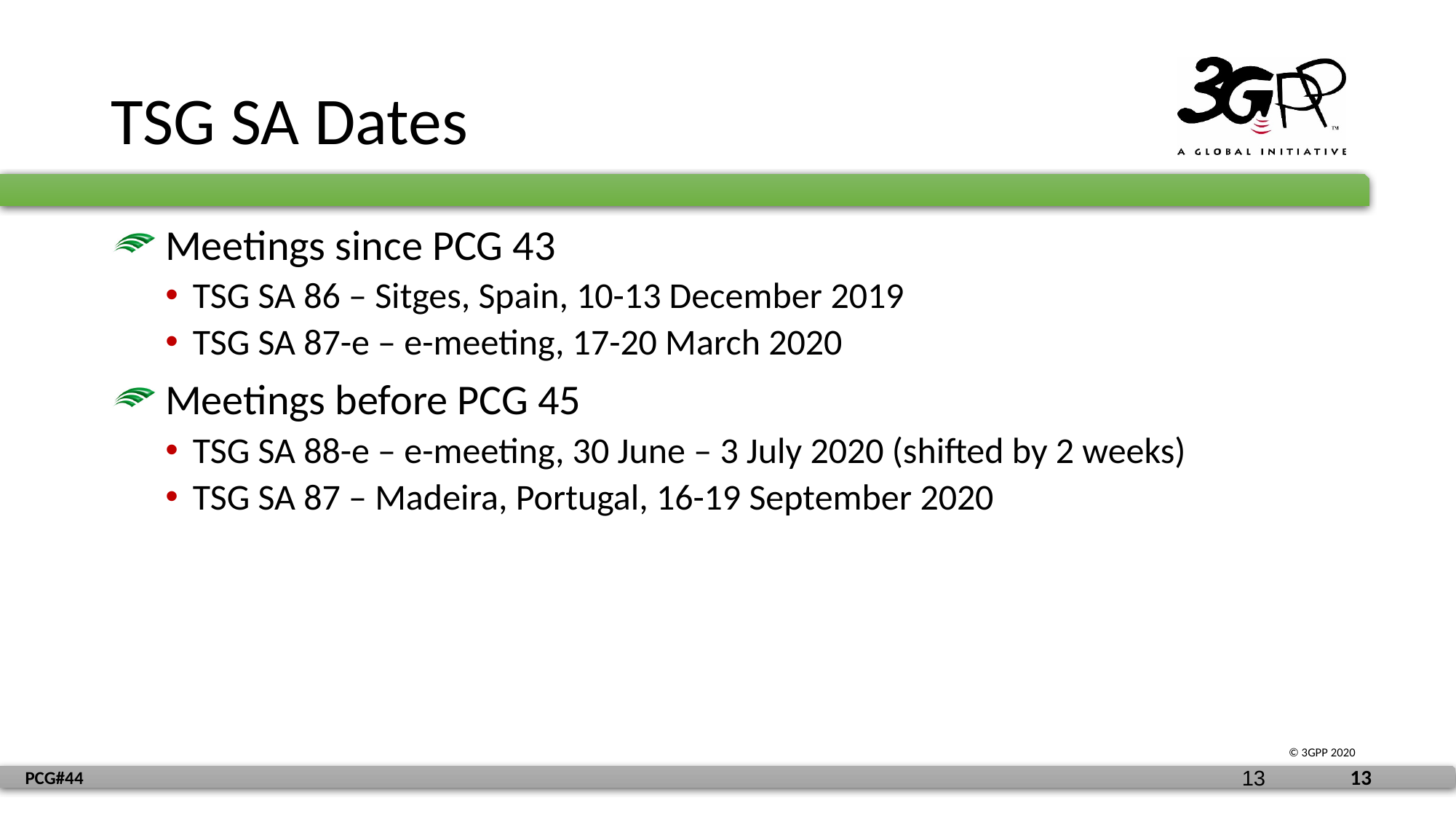

# TSG SA Dates
 Meetings since PCG 43
TSG SA 86 – Sitges, Spain, 10-13 December 2019
TSG SA 87-e – e-meeting, 17-20 March 2020
 Meetings before PCG 45
TSG SA 88-e – e-meeting, 30 June – 3 July 2020 (shifted by 2 weeks)
TSG SA 87 – Madeira, Portugal, 16-19 September 2020
13